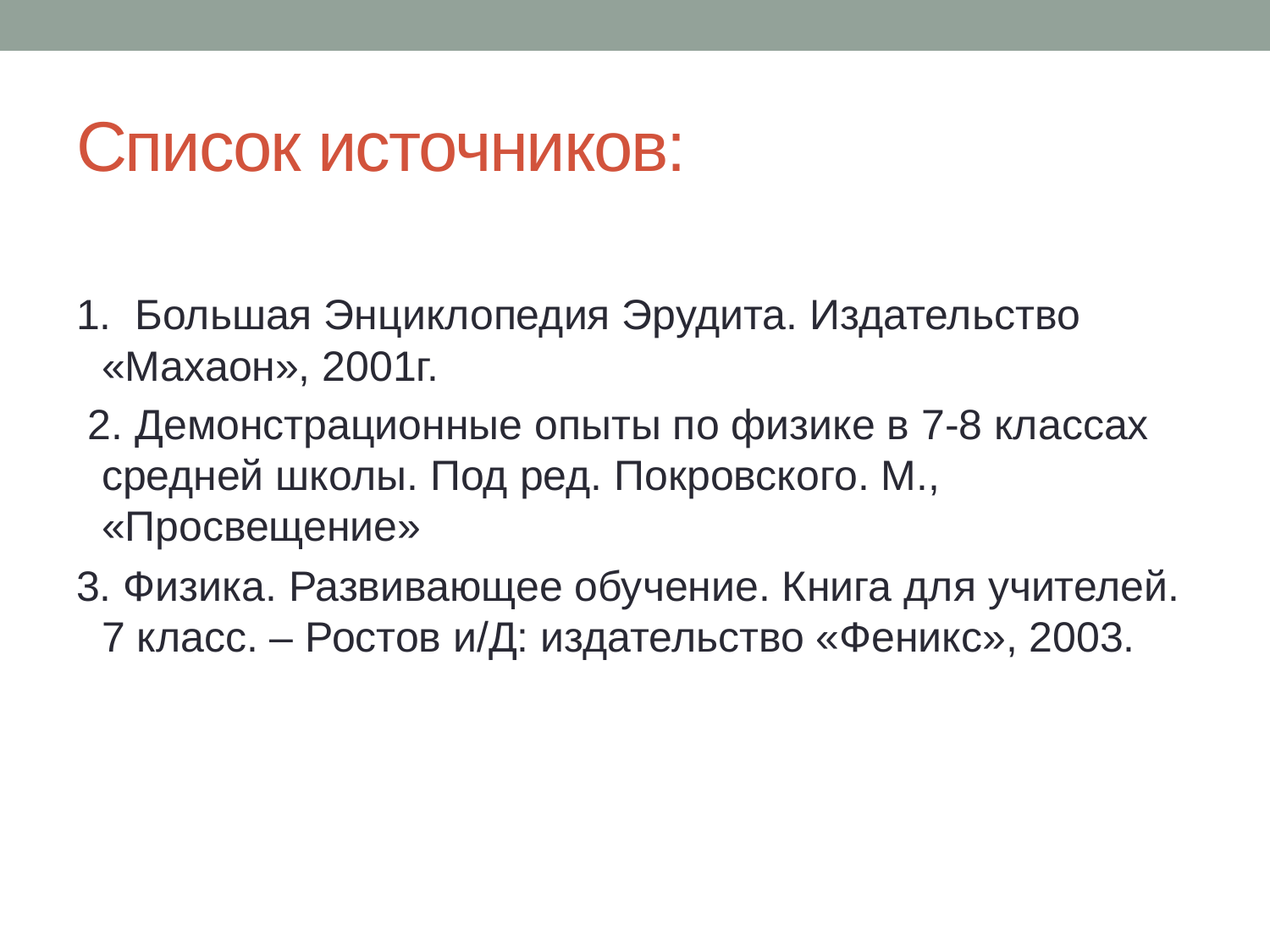

# Список источников:

1.  Большая Энциклопедия Эрудита. Издательство «Махаон», 2001г.
 2. Демонстрационные опыты по физике в 7-8 классах средней школы. Под ред. Покровского. М., «Просвещение»
3. Физика. Развивающее обучение. Книга для учителей. 7 класс. – Ростов и/Д: издательство «Феникс», 2003.